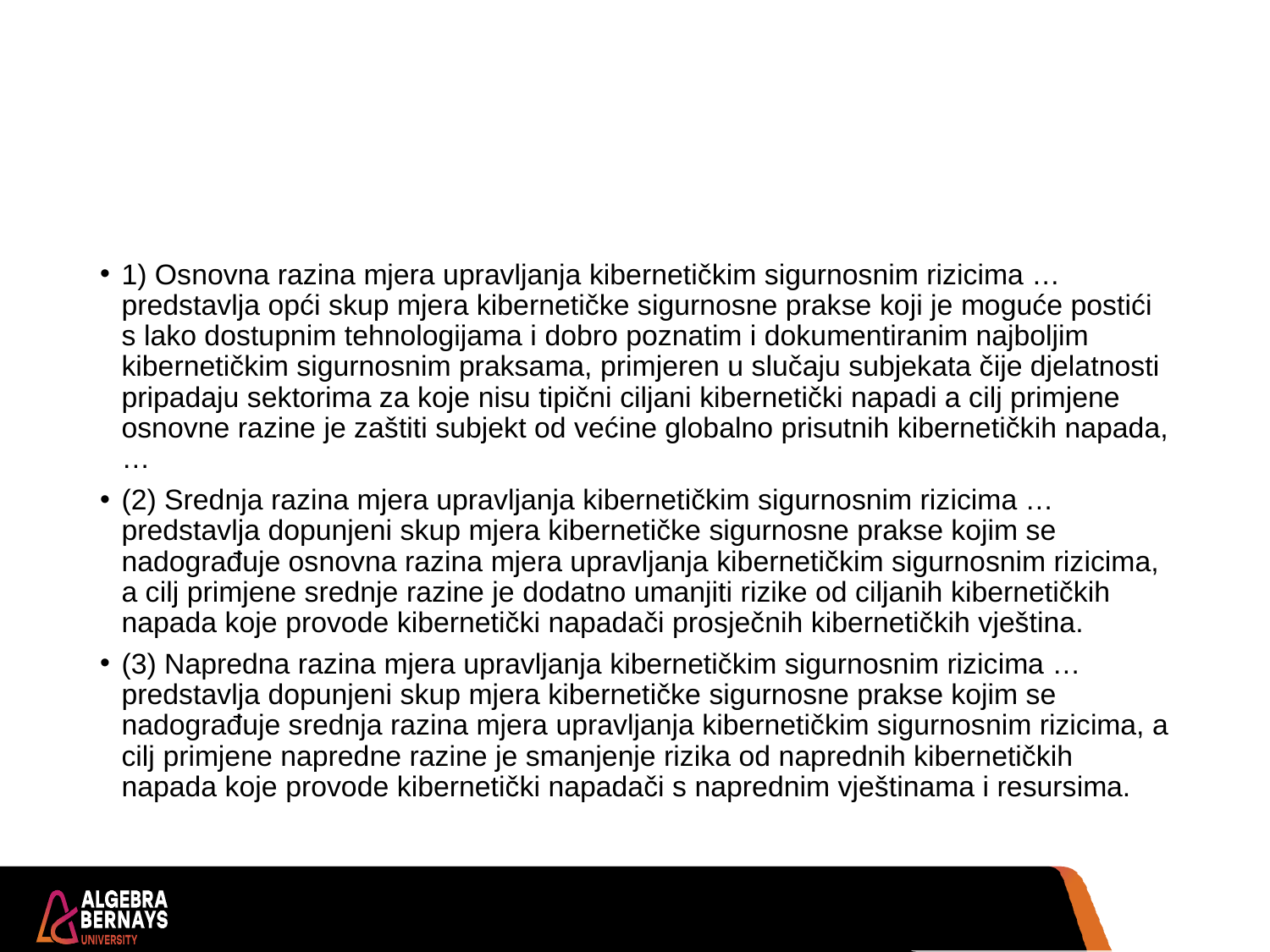

#
1) Osnovna razina mjera upravljanja kibernetičkim sigurnosnim rizicima …predstavlja opći skup mjera kibernetičke sigurnosne prakse koji je moguće postići s lako dostupnim tehnologijama i dobro poznatim i dokumentiranim najboljim kibernetičkim sigurnosnim praksama, primjeren u slučaju subjekata čije djelatnosti pripadaju sektorima za koje nisu tipični ciljani kibernetički napadi a cilj primjene osnovne razine je zaštiti subjekt od većine globalno prisutnih kibernetičkih napada, …
(2) Srednja razina mjera upravljanja kibernetičkim sigurnosnim rizicima … predstavlja dopunjeni skup mjera kibernetičke sigurnosne prakse kojim se nadograđuje osnovna razina mjera upravljanja kibernetičkim sigurnosnim rizicima, a cilj primjene srednje razine je dodatno umanjiti rizike od ciljanih kibernetičkih napada koje provode kibernetički napadači prosječnih kibernetičkih vještina.
(3) Napredna razina mjera upravljanja kibernetičkim sigurnosnim rizicima … predstavlja dopunjeni skup mjera kibernetičke sigurnosne prakse kojim se nadograđuje srednja razina mjera upravljanja kibernetičkim sigurnosnim rizicima, a cilj primjene napredne razine je smanjenje rizika od naprednih kibernetičkih napada koje provode kibernetički napadači s naprednim vještinama i resursima.